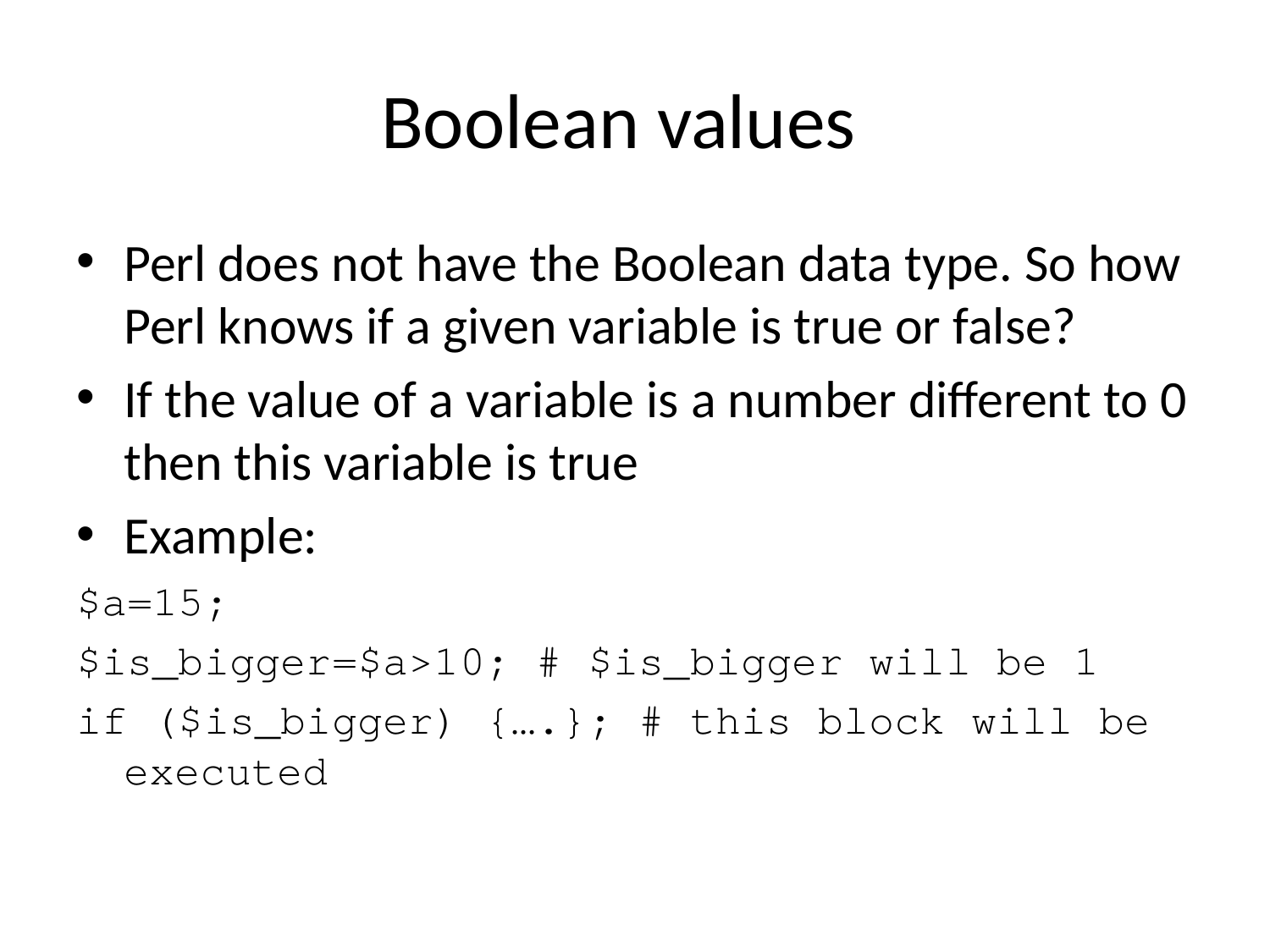

# Boolean values
Perl does not have the Boolean data type. So how Perl knows if a given variable is true or false?
If the value of a variable is a number different to 0 then this variable is true
Example:
$a=15;
$is_bigger=$a>10; # $is_bigger will be 1
if ($is_bigger) {….}; # this block will be executed